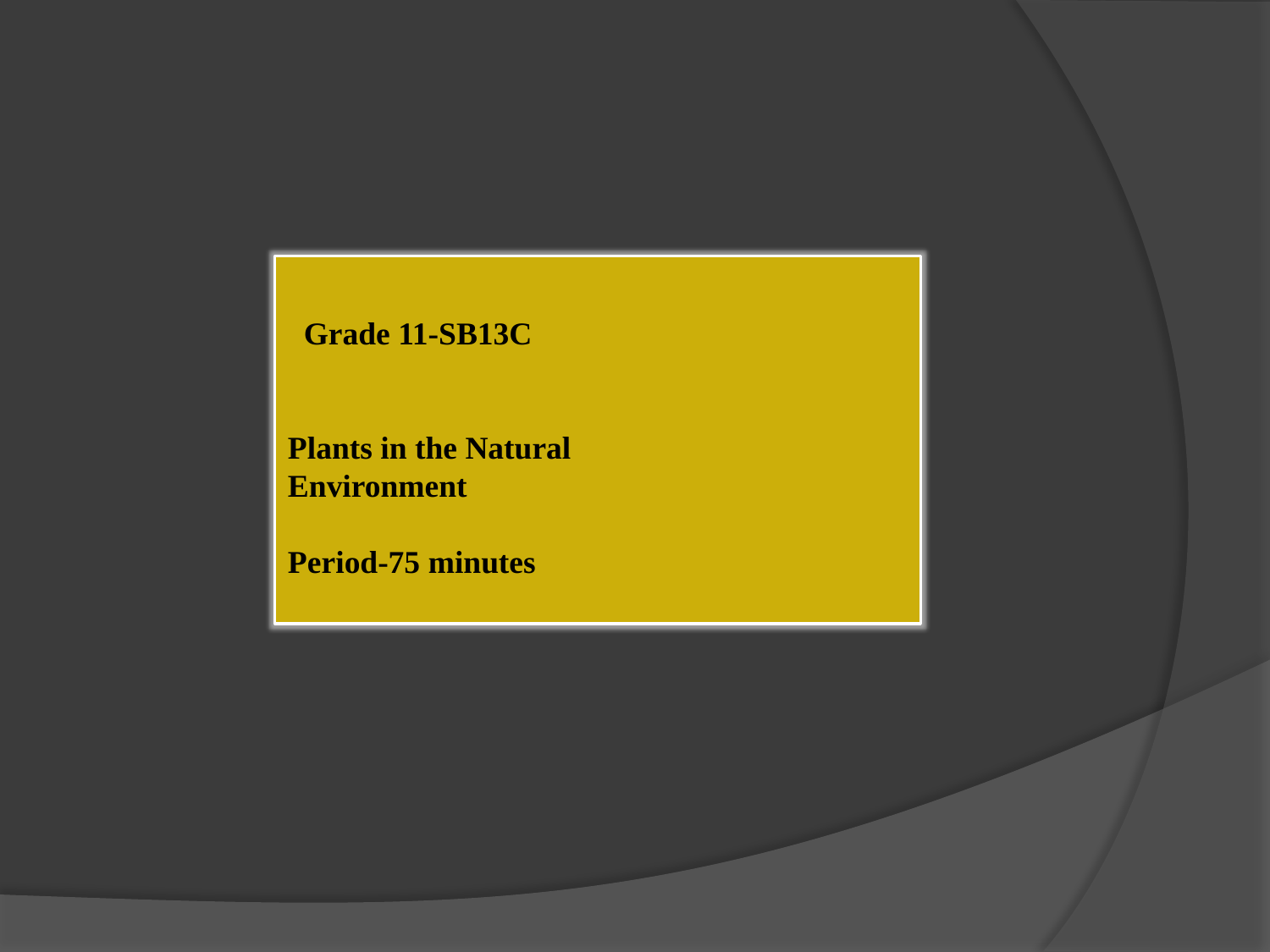

Grade 11-SB13C

Plants in the Natural                       Environment

Period-75 minutes